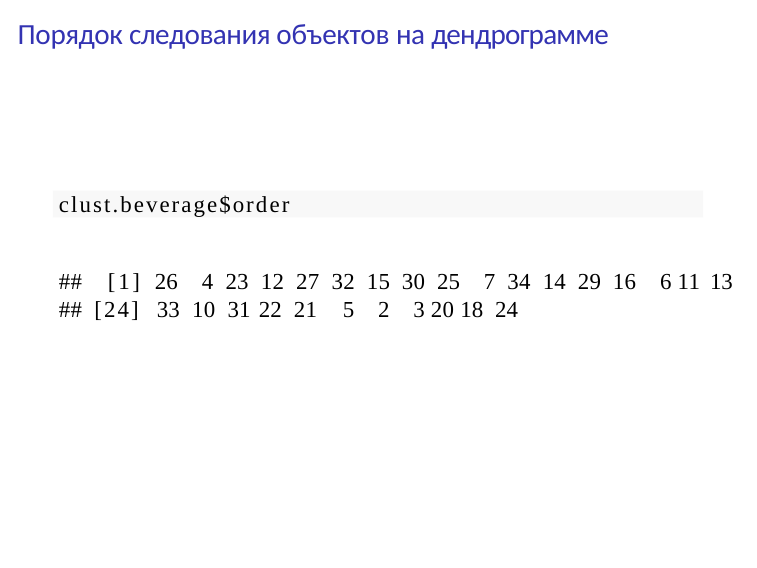

Порядок следования объектов на дендрограмме
clust.beverage$order
##	[1] 26	4  23  12  27  32  15 30 25	7  34  14 29 16	6 11 13
##  [24]  33  10  31 22 21	5	2	3 20 18 24